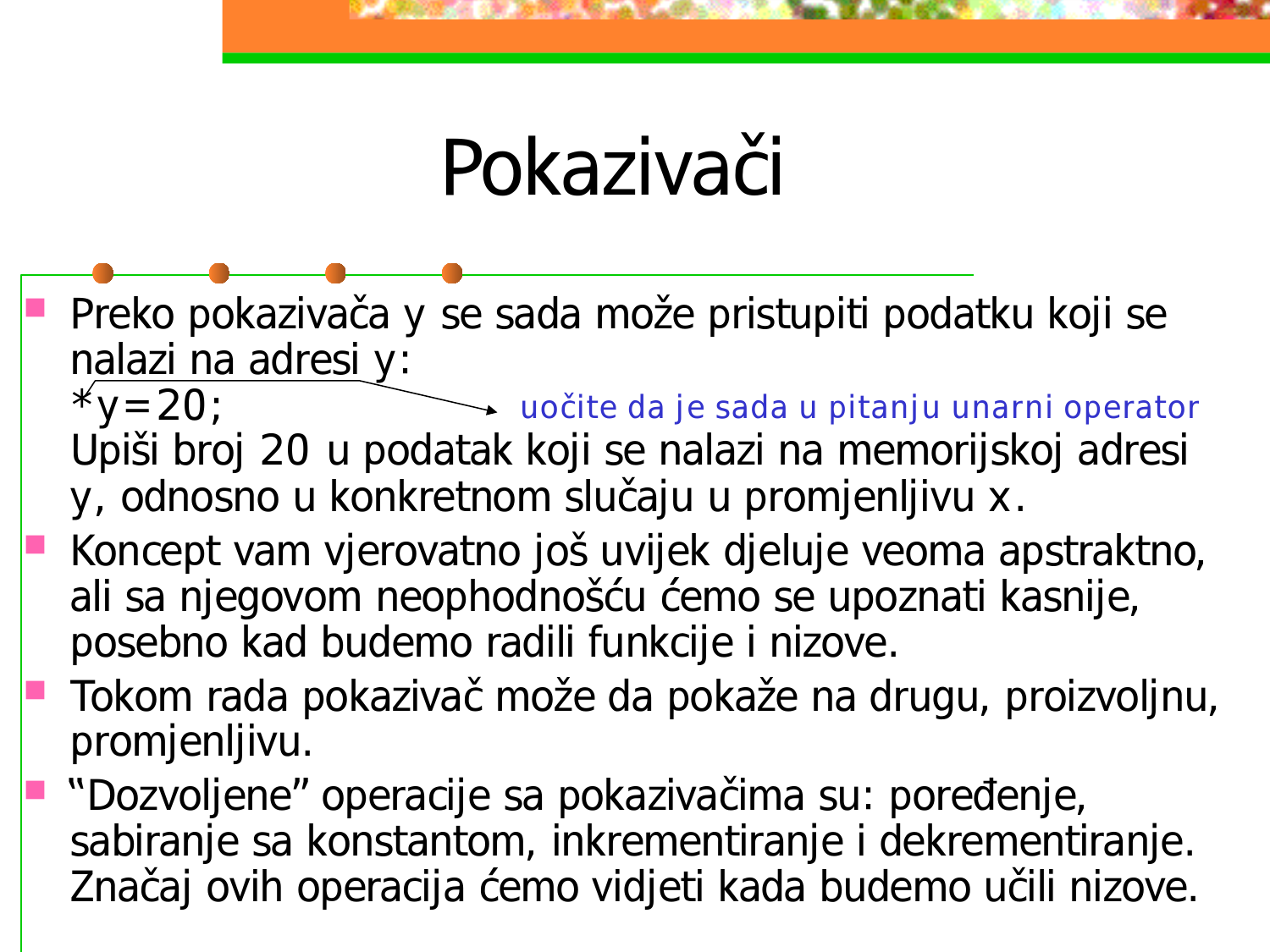

# Pokazivači
Preko pokazivača y se sada može pristupiti podatku koji se nalazi na adresi y:
*y=20;
Upiši broj 20 u podatak koji se nalazi na memorijskoj adresi y, odnosno u konkretnom slučaju u promjenljivu x.
Koncept vam vjerovatno još uvijek djeluje veoma apstraktno, ali sa njegovom neophodnošću ćemo se upoznati kasnije, posebno kad budemo radili funkcije i nizove.
Tokom rada pokazivač može da pokaže na drugu, proizvoljnu, promjenljivu.
“Dozvoljene” operacije sa pokazivačima su: poređenje, sabiranje sa konstantom, inkrementiranje i dekrementiranje. Značaj ovih operacija ćemo vidjeti kada budemo učili nizove.

uočite da je sada u pitanju unarni operator